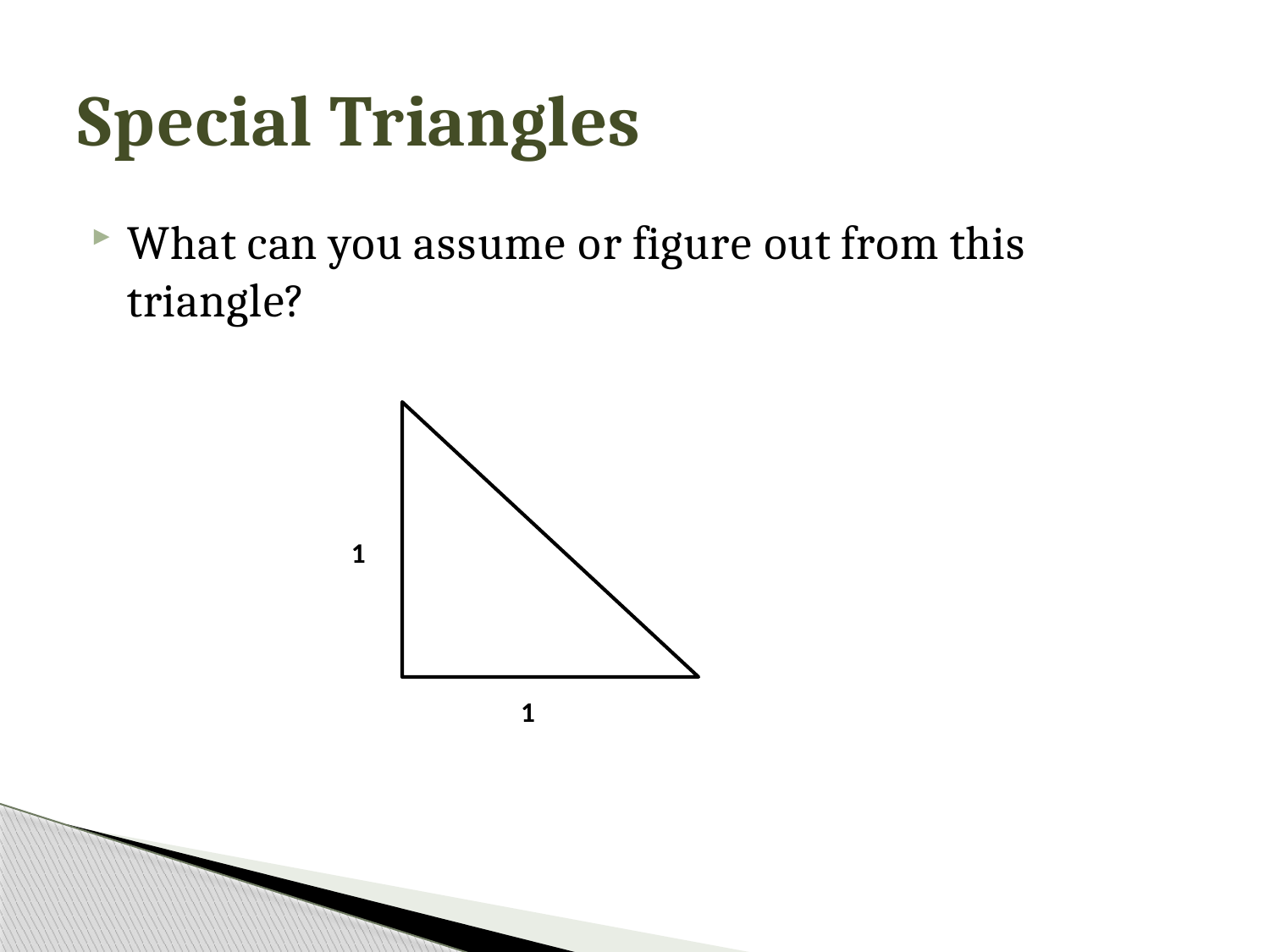

# Special Triangles
What can you assume or figure out from this triangle?

1
1